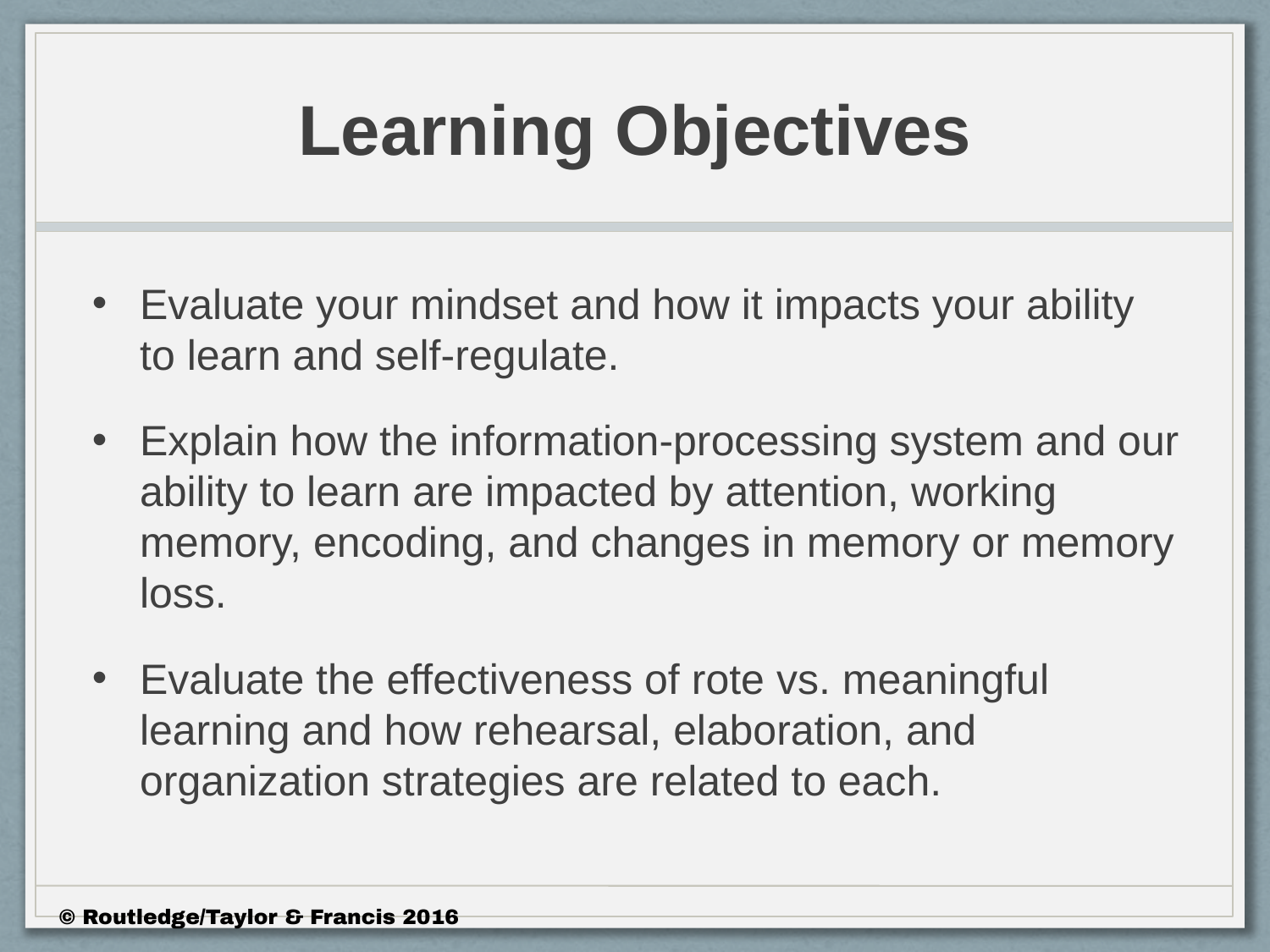

# Learning Objectives
Evaluate your mindset and how it impacts your ability to learn and self-regulate.
Explain how the information-processing system and our ability to learn are impacted by attention, working memory, encoding, and changes in memory or memory loss.
Evaluate the effectiveness of rote vs. meaningful learning and how rehearsal, elaboration, and organization strategies are related to each.
© Routledge/Taylor & Francis 2016